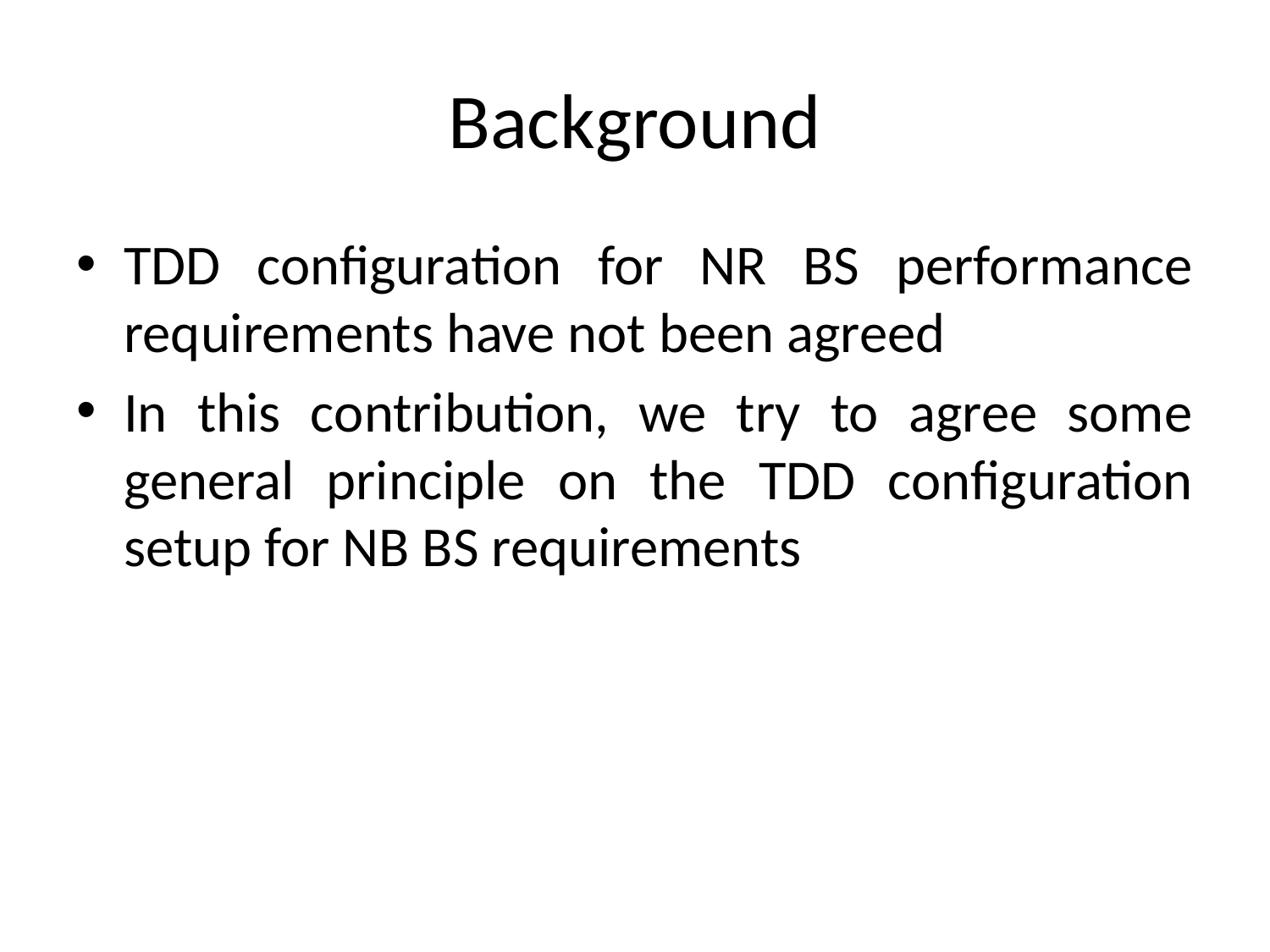

# Background
TDD configuration for NR BS performance requirements have not been agreed
In this contribution, we try to agree some general principle on the TDD configuration setup for NB BS requirements